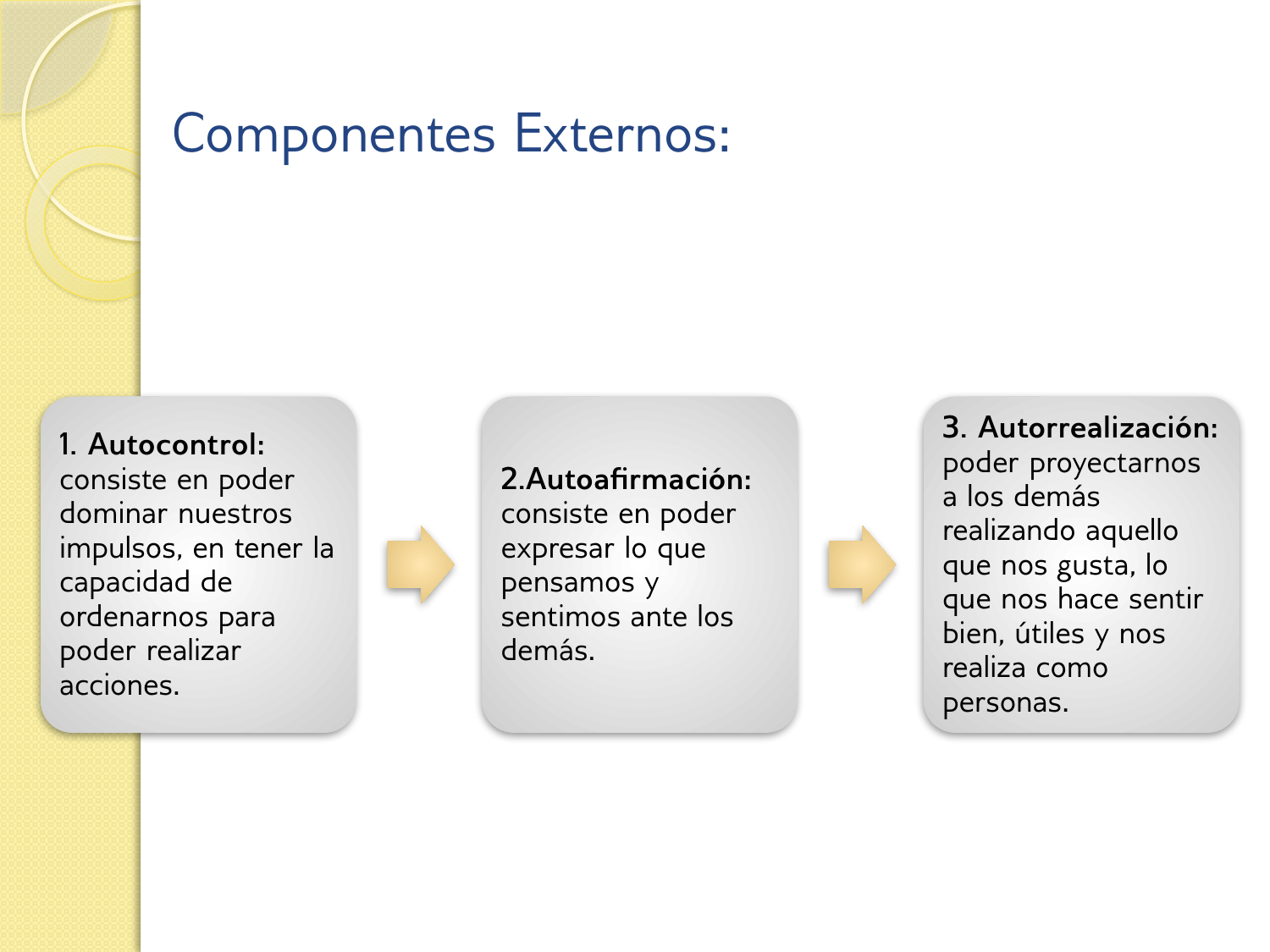

Componentes Externos:

1. Autocontrol: consiste en poder dominar nuestros impulsos, en tener la capacidad de ordenarnos para poder realizar acciones.

2.Autoafirmación: consiste en poder expresar lo que pensamos y sentimos ante los demás.

3. Autorrealización: poder proyectarnos a los demás realizando aquello que nos gusta, lo que nos hace sentir bien, útiles y nos realiza como personas.